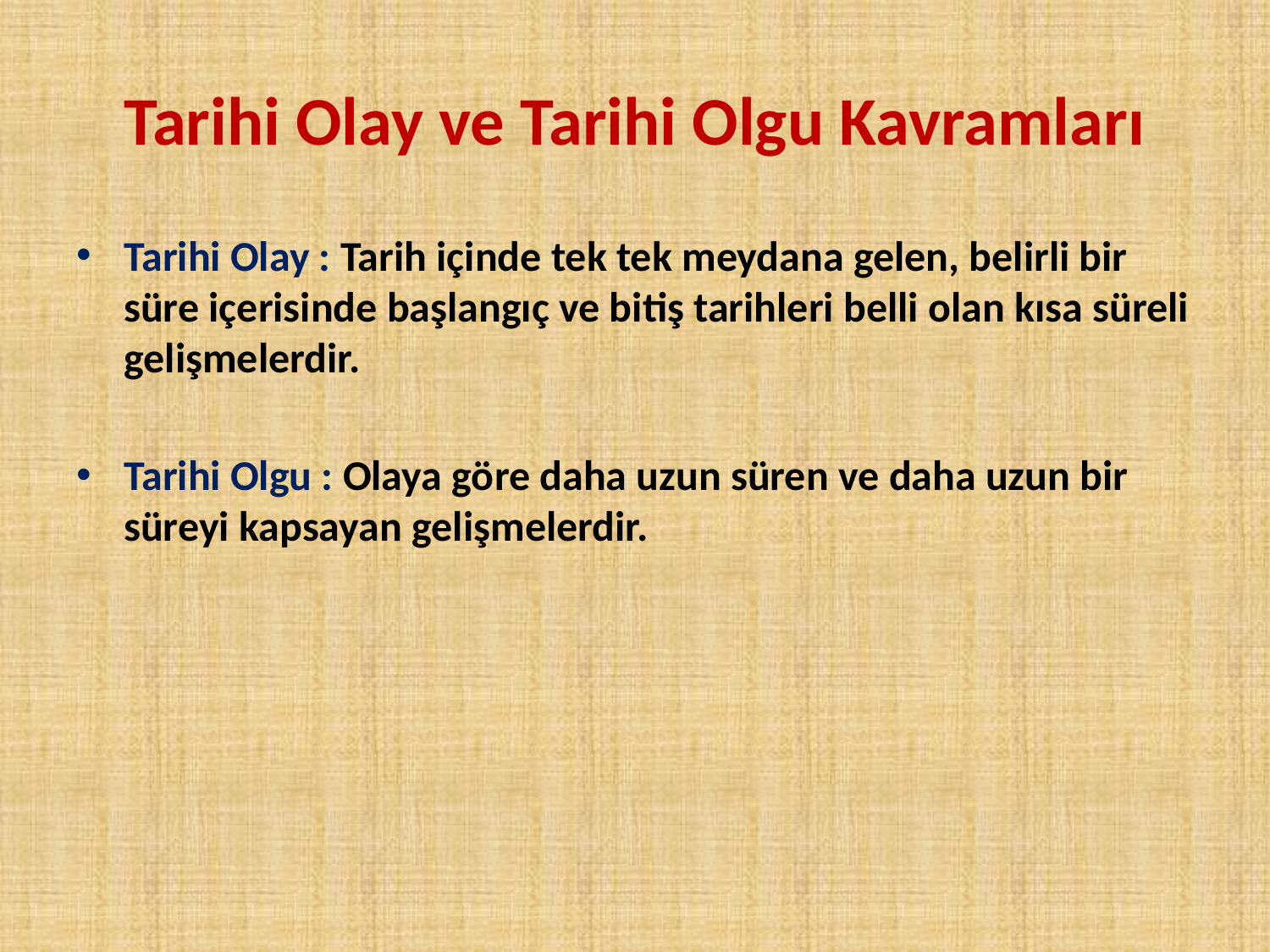

# Tarihi Olay ve Tarihi Olgu Kavramları
Tarihi Olay : Tarih içinde tek tek meydana gelen, belirli bir süre içerisinde başlangıç ve bitiş tarihleri belli olan kısa süreli gelişmelerdir.

Tarihi Olgu : Olaya göre daha uzun süren ve daha uzun bir süreyi kapsayan gelişmelerdir.